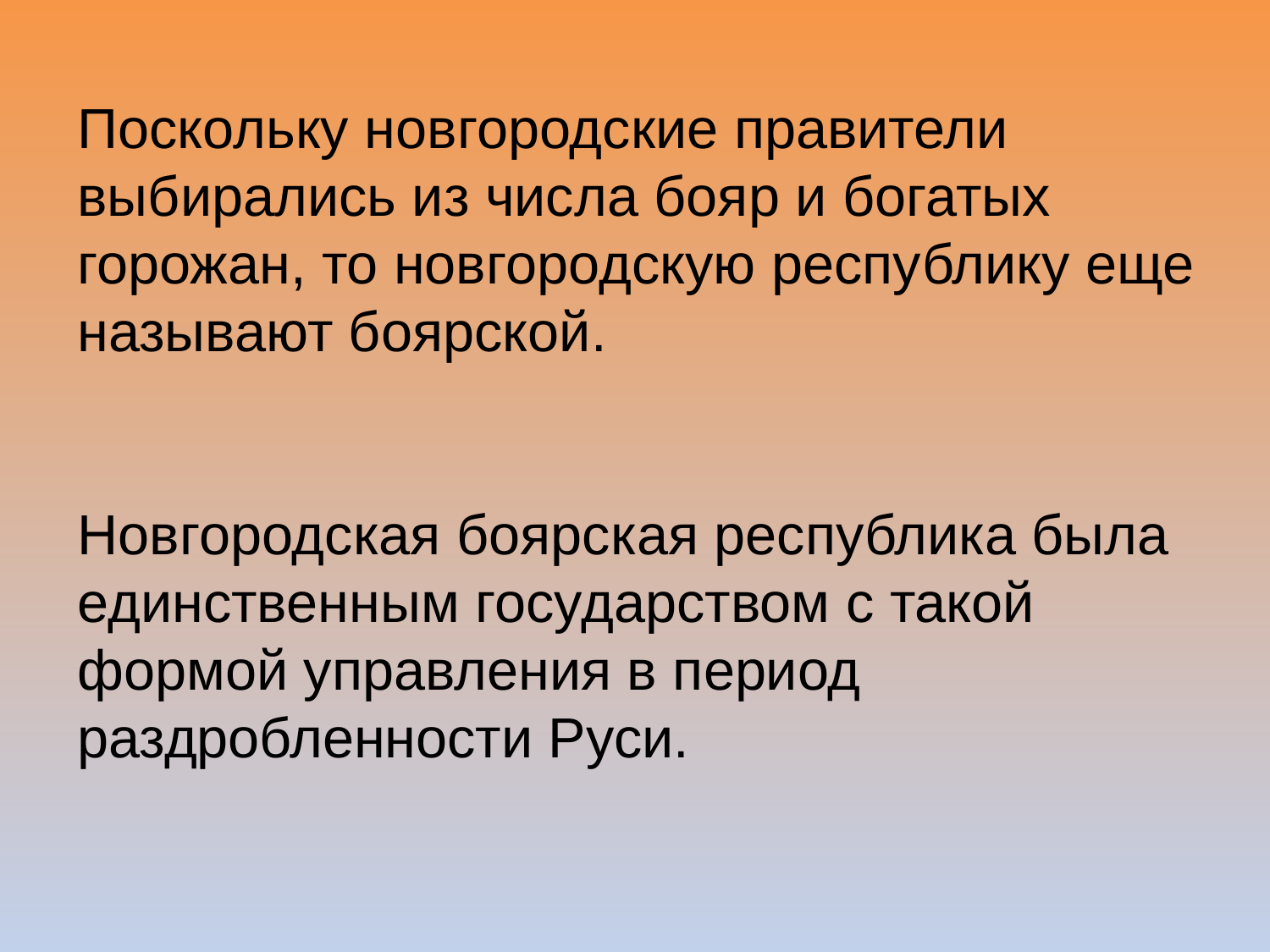

Поскольку новгородские правители выбирались из числа бояр и богатых горожан, то новгородскую республику еще называют боярской.

Новгородская боярская республика была единственным государством с такой формой управления в период раздробленности Руси.
|  |
| --- |
|  |
| --- |